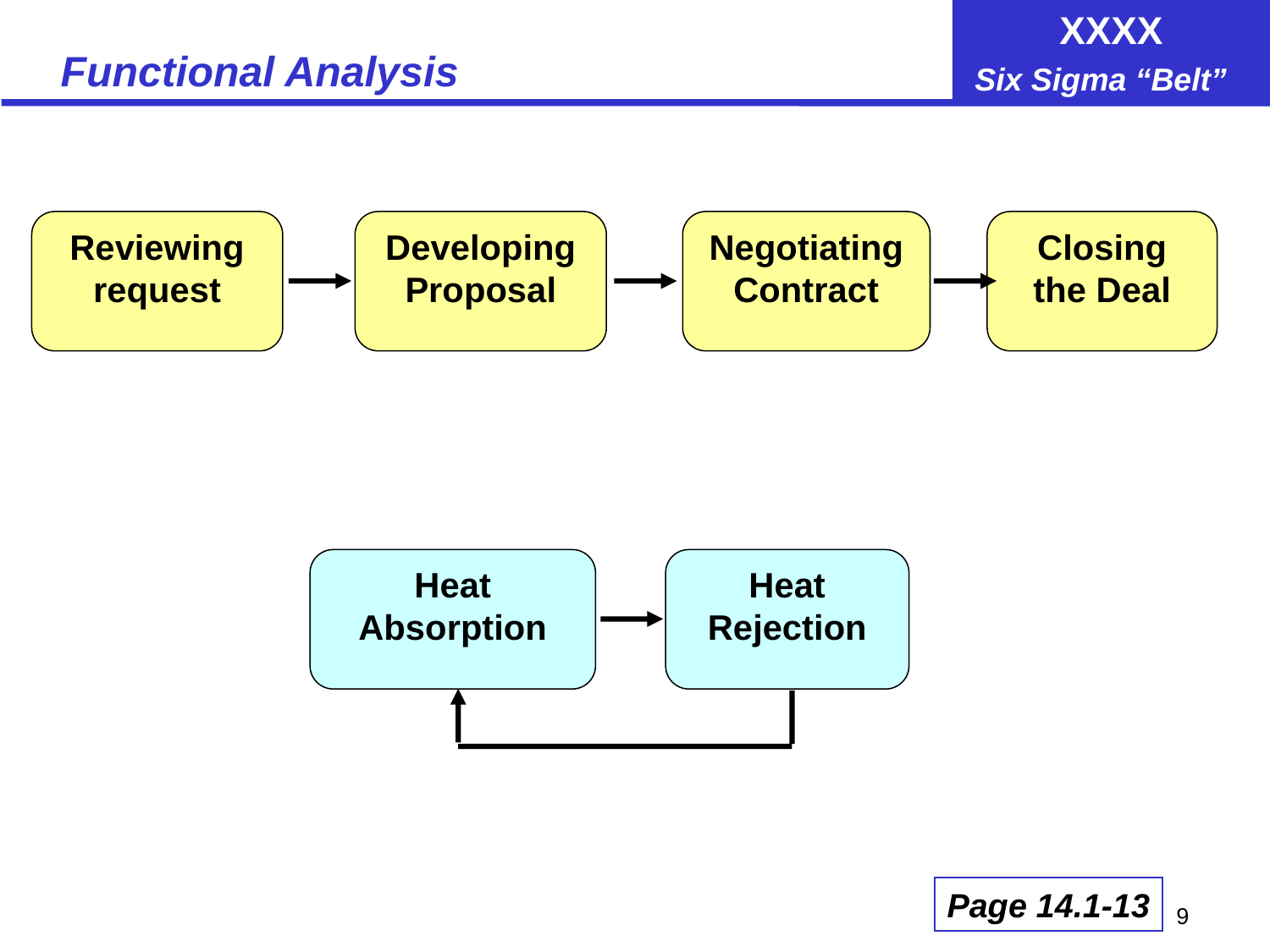

# Functional Analysis
Reviewing request
Developing Proposal
Negotiating Contract
Closing the Deal

Heat Absorption
Heat Rejection

Page 14.1-13